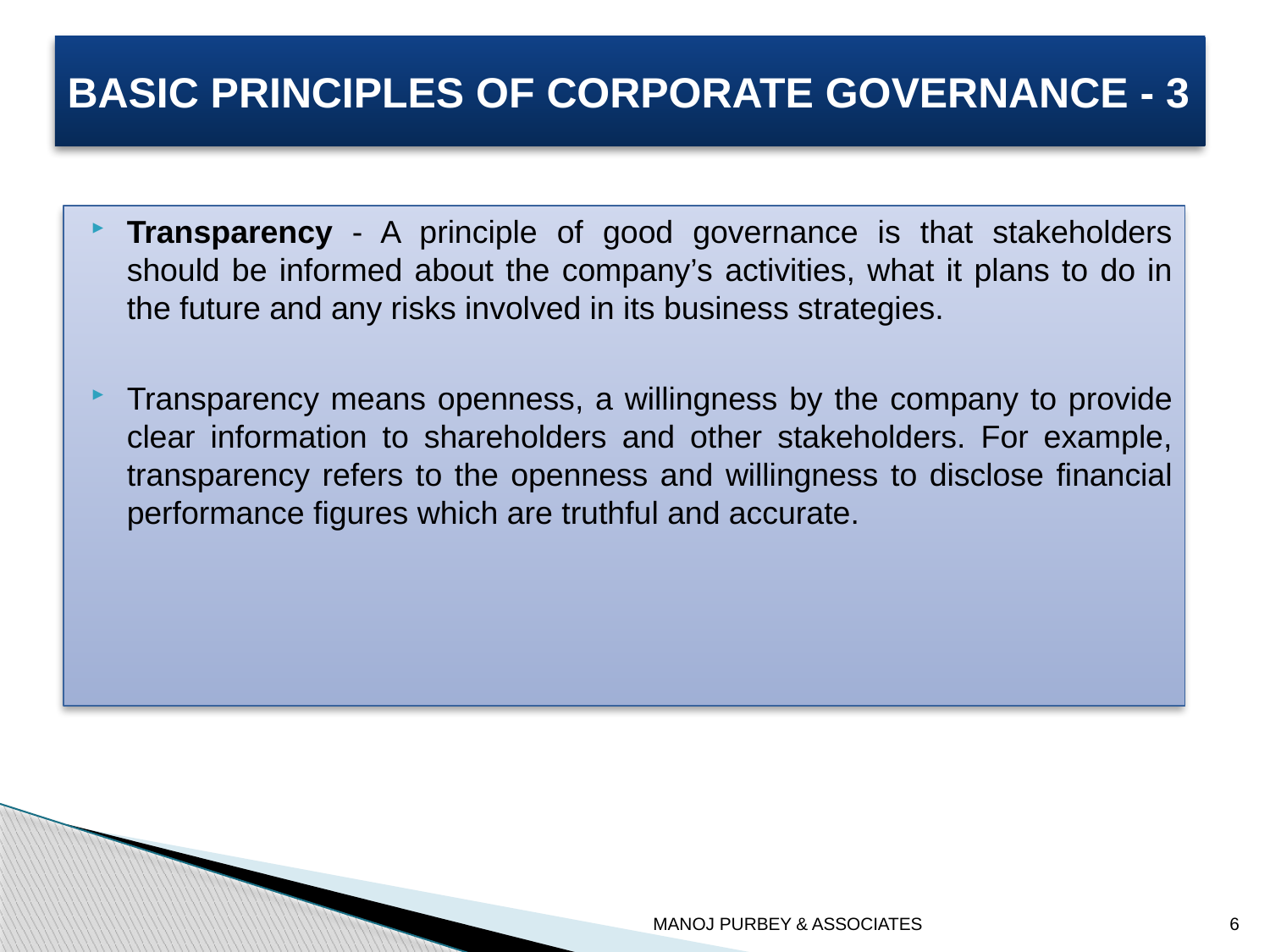

# BASIC PRINCIPLES OF CORPORATE GOVERNANCE - 3
Transparency - A principle of good governance is that stakeholders should be informed about the company’s activities, what it plans to do in the future and any risks involved in its business strategies.

Transparency means openness, a willingness by the company to provide clear information to shareholders and other stakeholders. For example, transparency refers to the openness and willingness to disclose financial performance figures which are truthful and accurate.

MANOJ PURBEY & ASSOCIATES
6